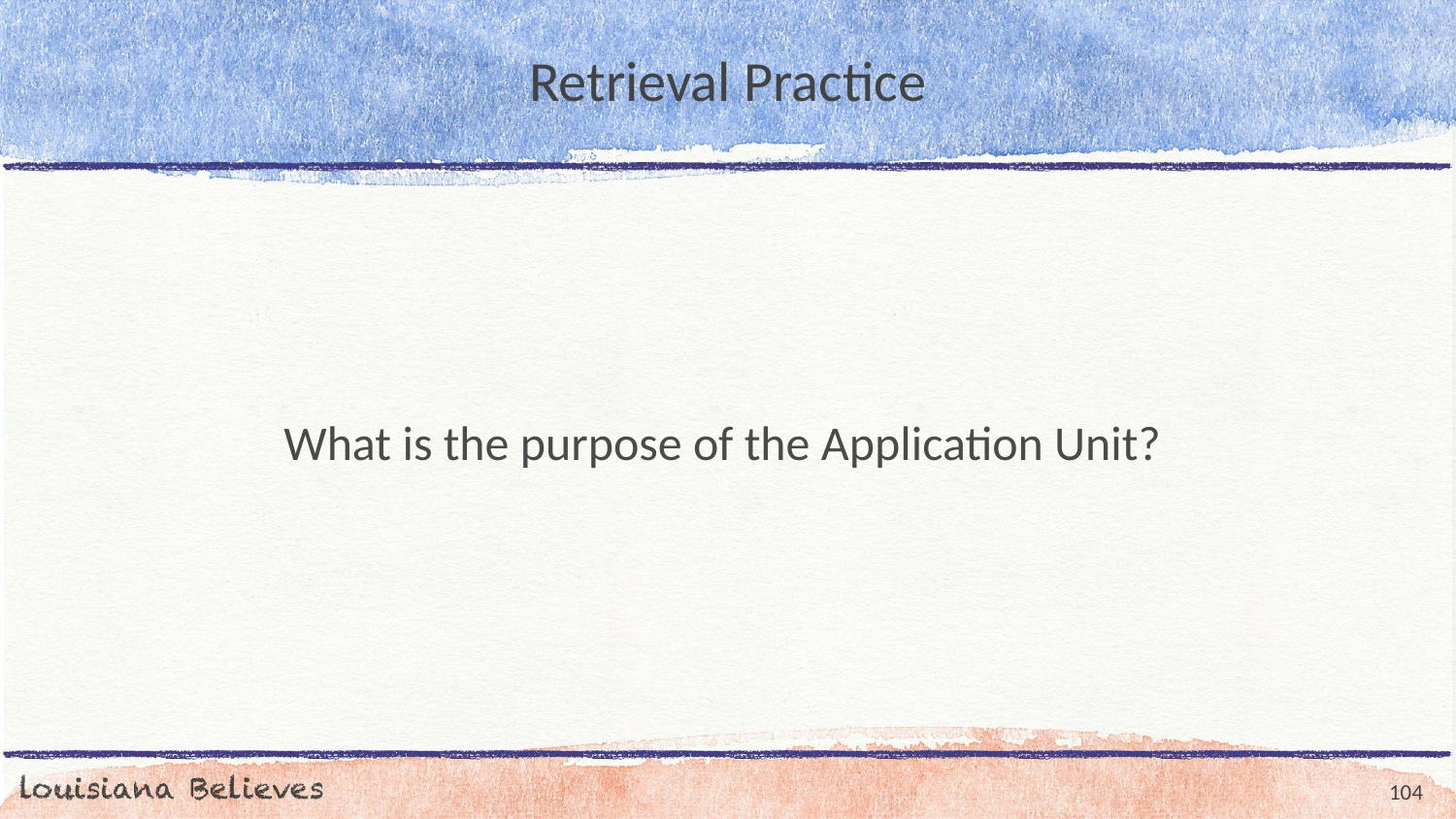

# Retrieval Practice

What is the purpose of the Application Unit?